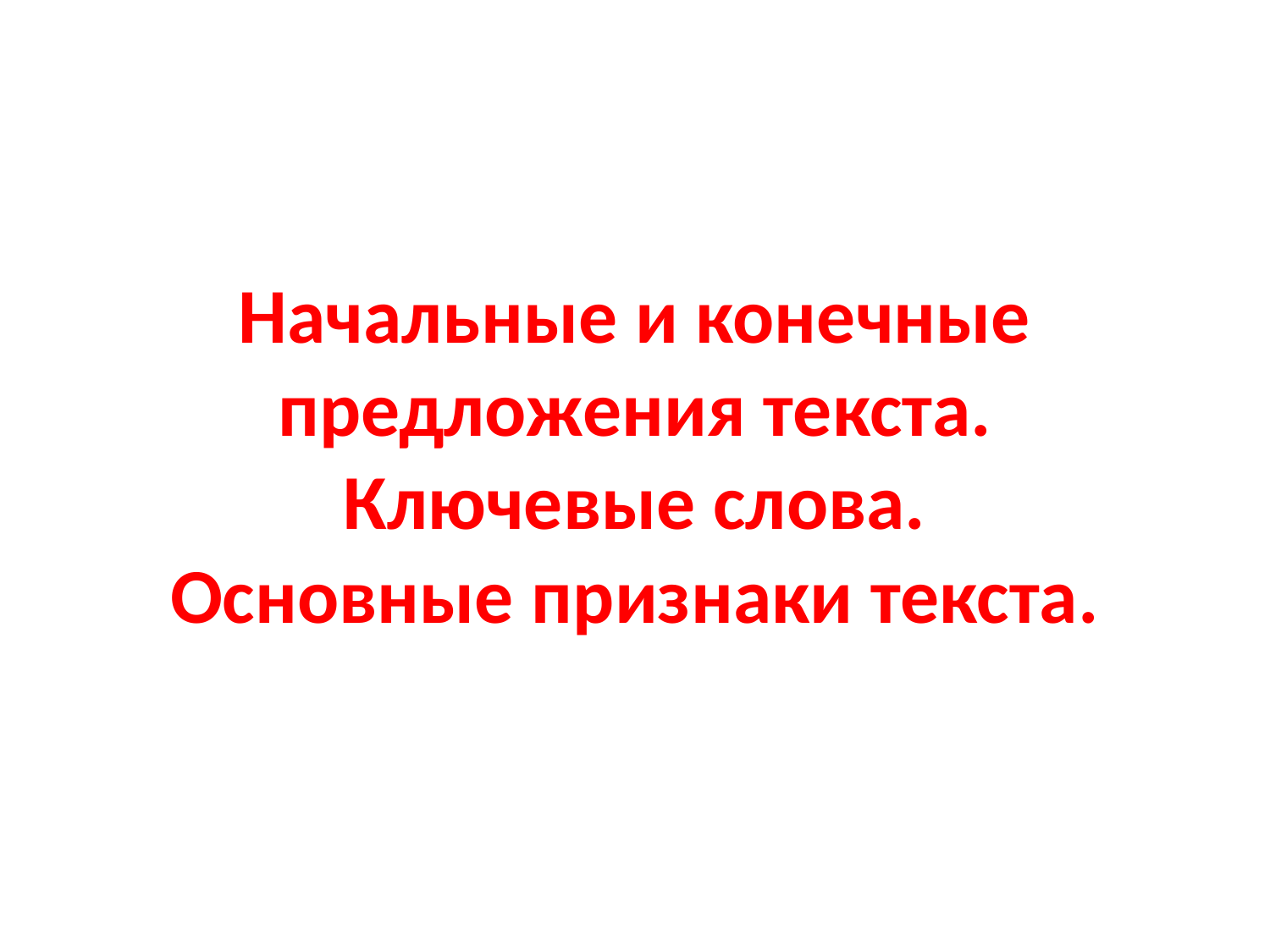

# Начальные и конечные предложения текста. Ключевые слова. Основные признаки текста.